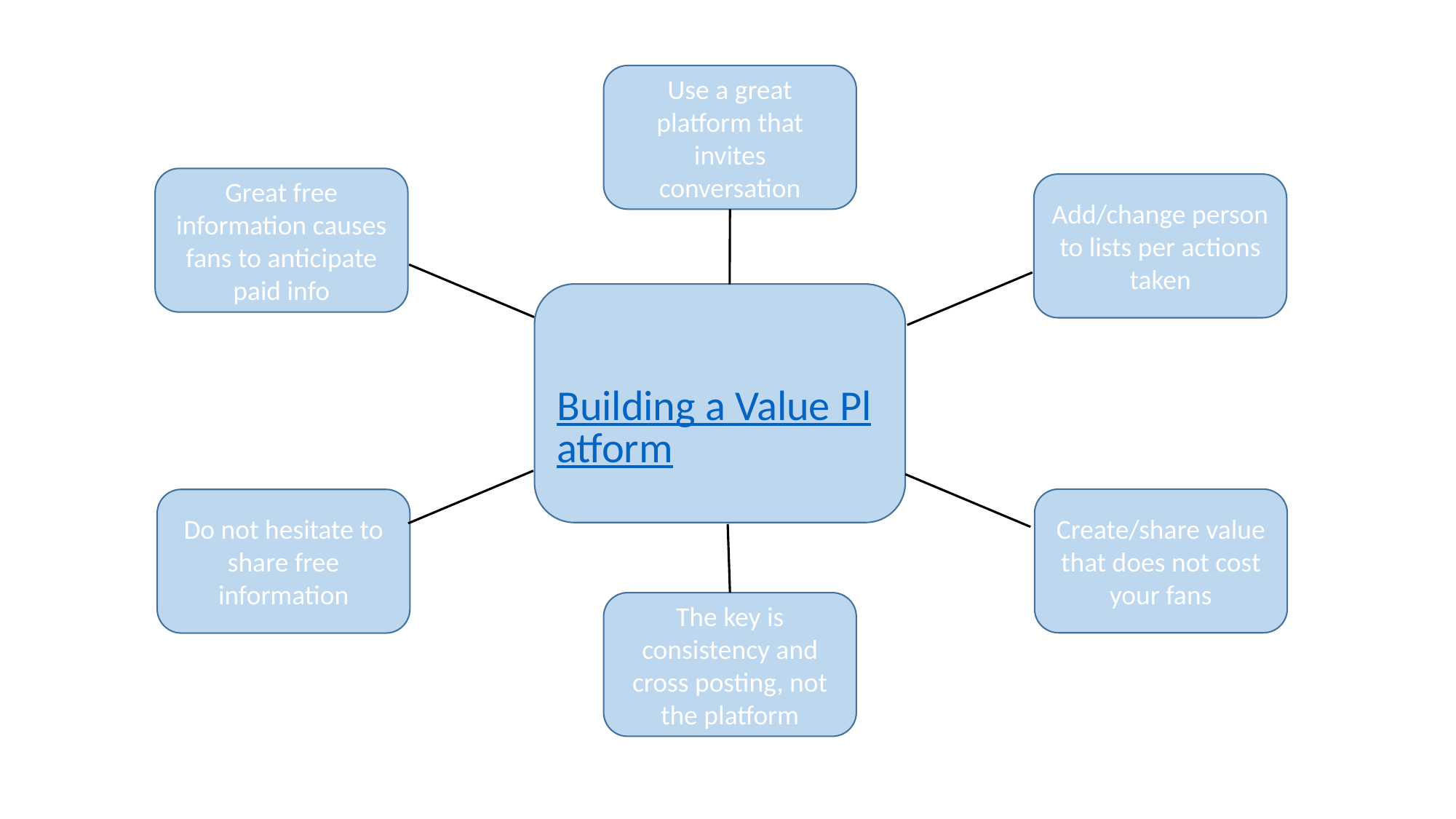

Use a great platform that invites conversation
Great free information causes fans to anticipate paid info
Add/change person to lists per actions taken
Building a Value Platform
Create/share value that does not cost your fans
Do not hesitate to share free information
The key is consistency and cross posting, not the platform